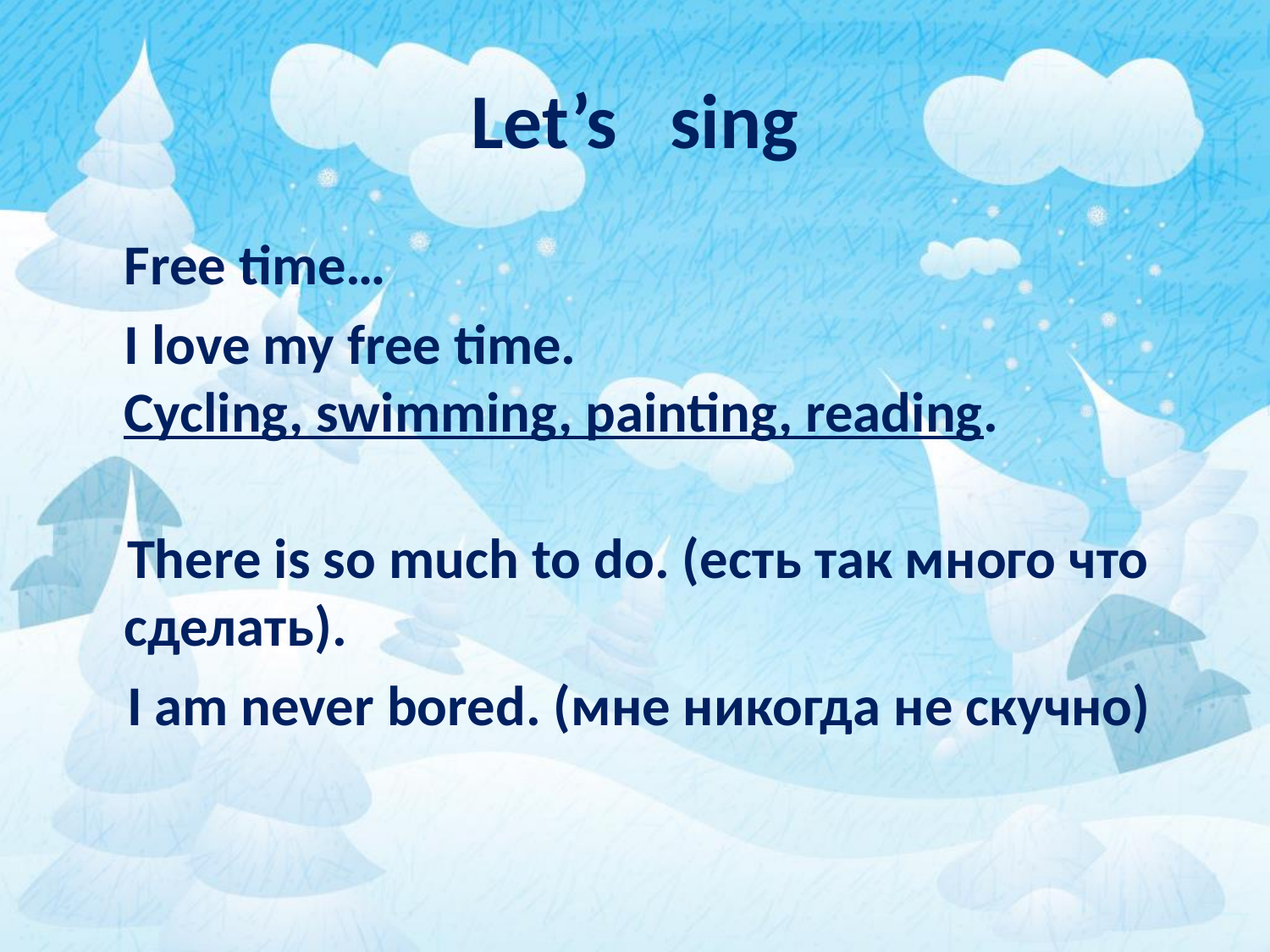

# Let’s   sing
   	Free time…
	I love my free time.
Cycling, swimming, painting, reading.
    There is so much to do. (есть так много что сделать).
    I am never bored. (мне никогда не скучно)